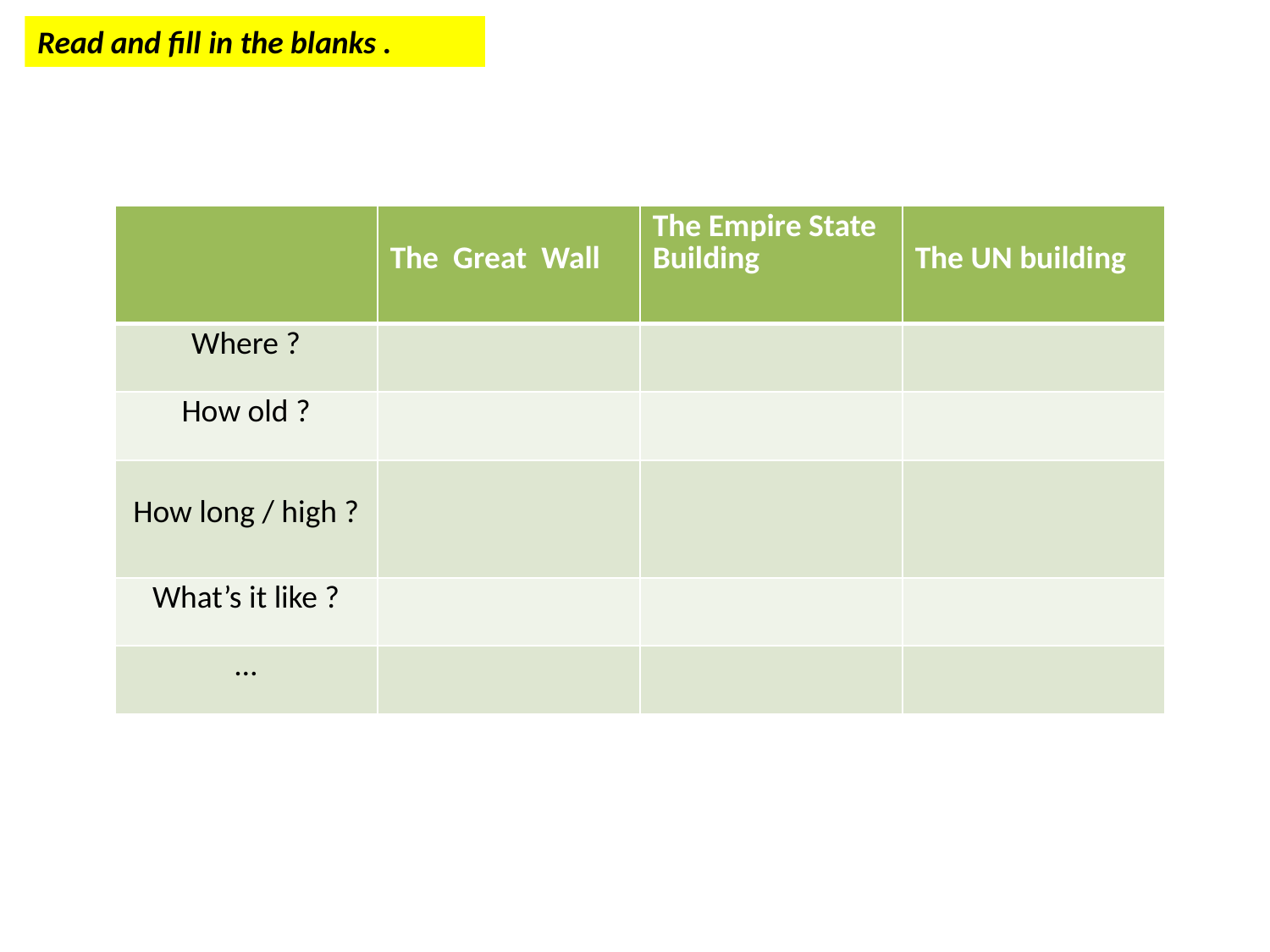

Read and fill in the blanks .
|  | The Great Wall | The Empire State Building | The UN building |
| --- | --- | --- | --- |
| Where ? |  |  |  |
| How old ? |  |  |  |
| How long / high ? |  |  |  |
| What’s it like ? |  |  |  |
| … |  |  |  |